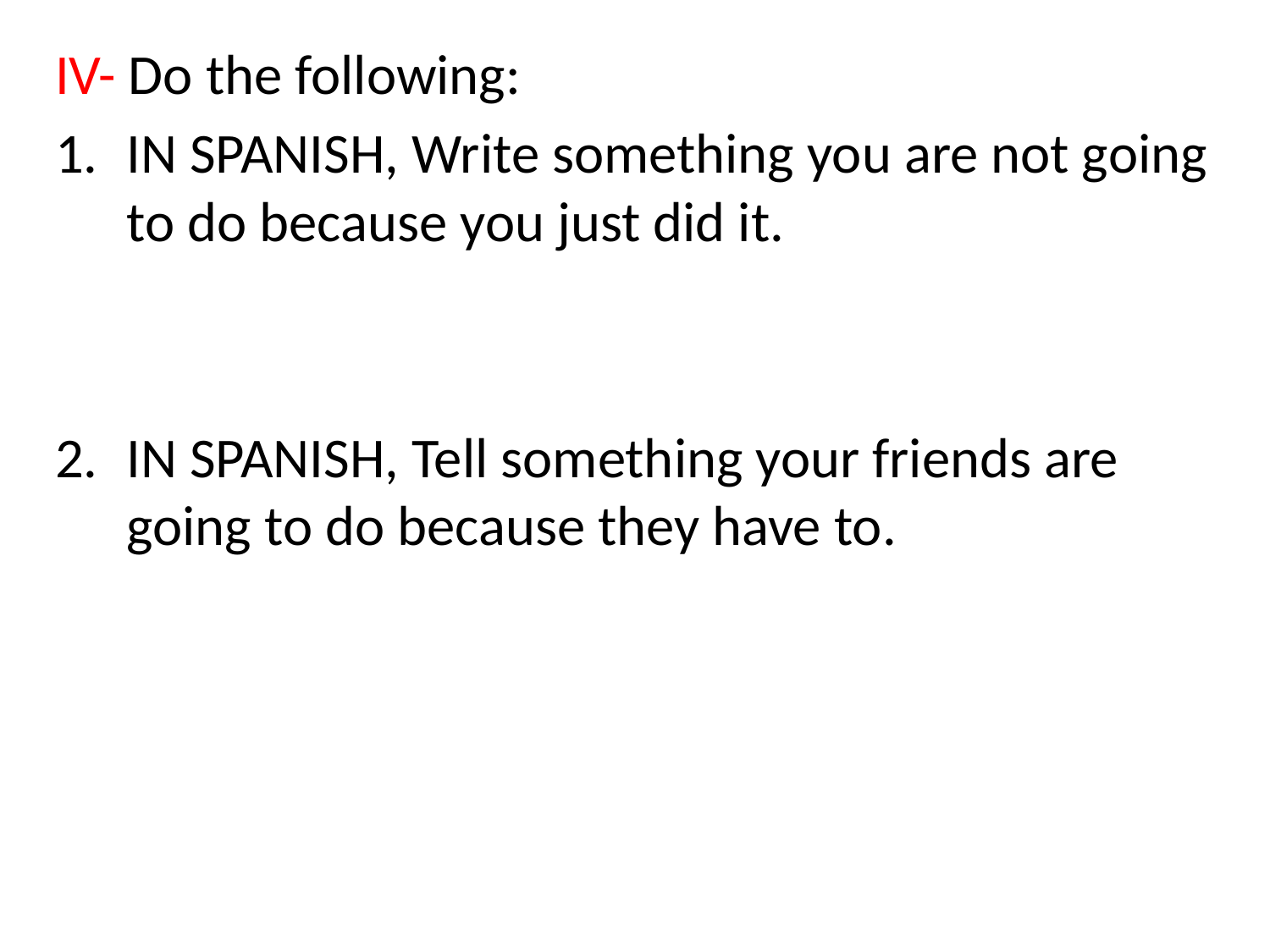

IV- Do the following:
IN SPANISH, Write something you are not going to do because you just did it.

IN SPANISH, Tell something your friends are going to do because they have to.